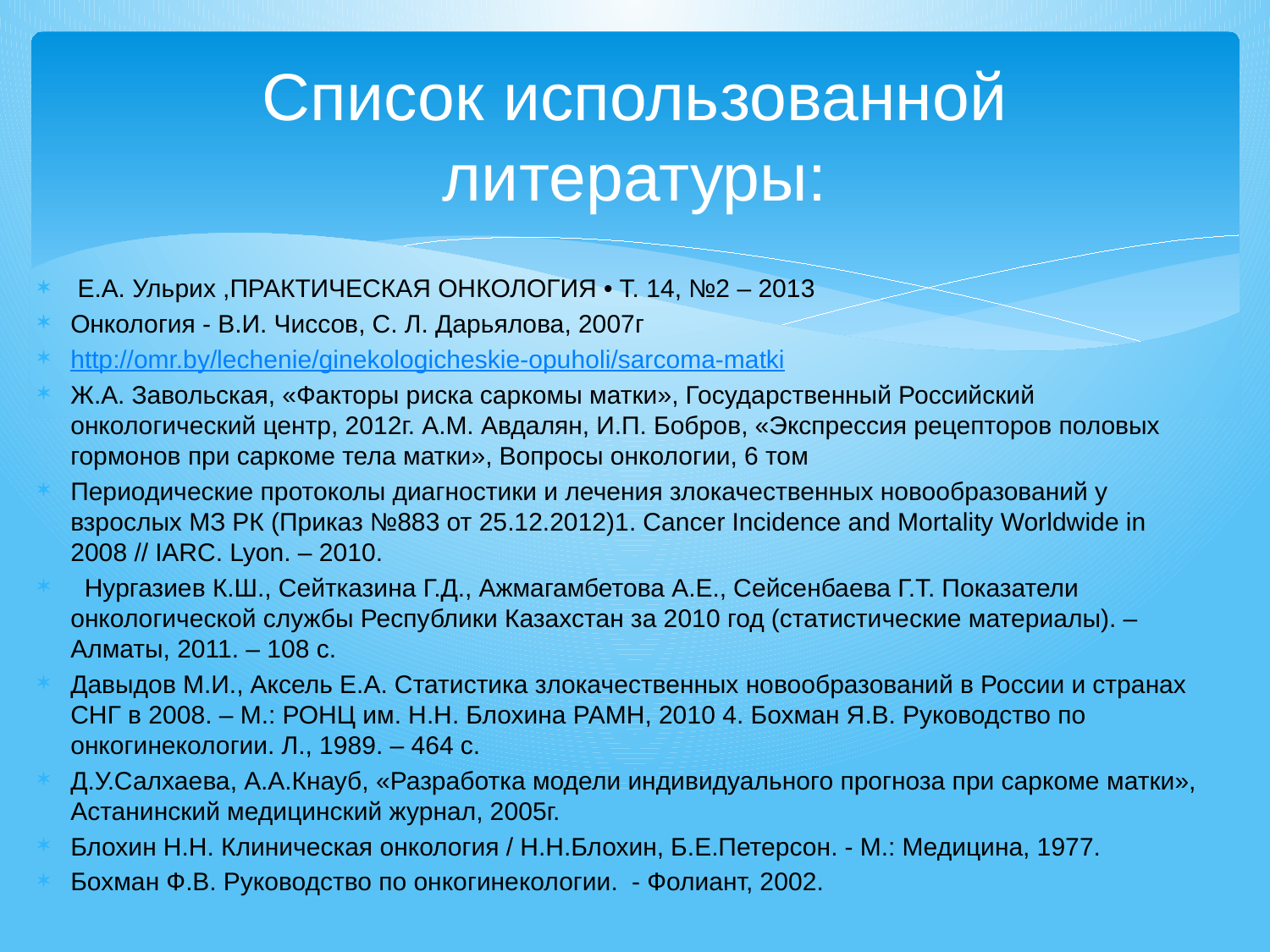

# Список использованной литературы:
 Е.А. Ульрих ,ПРАКТИЧЕСКАЯ ОНКОЛОГИЯ • Т. 14, №2 – 2013
Онкология - В.И. Чиссов, С. Л. Дарьялова, 2007г
http://omr.by/lechenie/ginekologicheskie-opuholi/sarcoma-matki
Ж.А. Завольская, «Факторы риска саркомы матки», Государственный Российский онкологический центр, 2012г. А.М. Авдалян, И.П. Бобров, «Экспрессия рецепторов половых гормонов при саркоме тела матки», Вопросы онкологии, 6 том
Периодические протоколы диагностики и лечения злокачественных новообразований у взрослых МЗ РК (Приказ №883 от 25.12.2012)1. Cancer Incidence and Mortality Worldwide in 2008 // IARC. Lyon. – 2010.
  Нургазиев К.Ш., Сейтказина Г.Д., Ажмагамбетова А.Е., Сейсенбаева Г.Т. Показатели онкологической службы Республики Казахстан за 2010 год (статистические материалы). – Алматы, 2011. – 108 с.
Давыдов М.И., Аксель Е.А. Статистика злокачественных новообразований в России и странах СНГ в 2008. – М.: РОНЦ им. Н.Н. Блохина РАМН, 2010 4. Бохман Я.В. Руководство по онкогинекологии. Л., 1989. – 464 с.
Д.У.Салхаева, А.А.Кнауб, «Разработка модели индивидуального прогноза при саркоме матки», Астанинский медицинский журнал, 2005г.
Блохин Н.Н. Клиническая онкология / Н.Н.Блохин, Б.Е.Петерсон. - М.: Медицина, 1977.
Бохман Ф.В. Руководство по онкогинекологии.  - Фолиант, 2002.